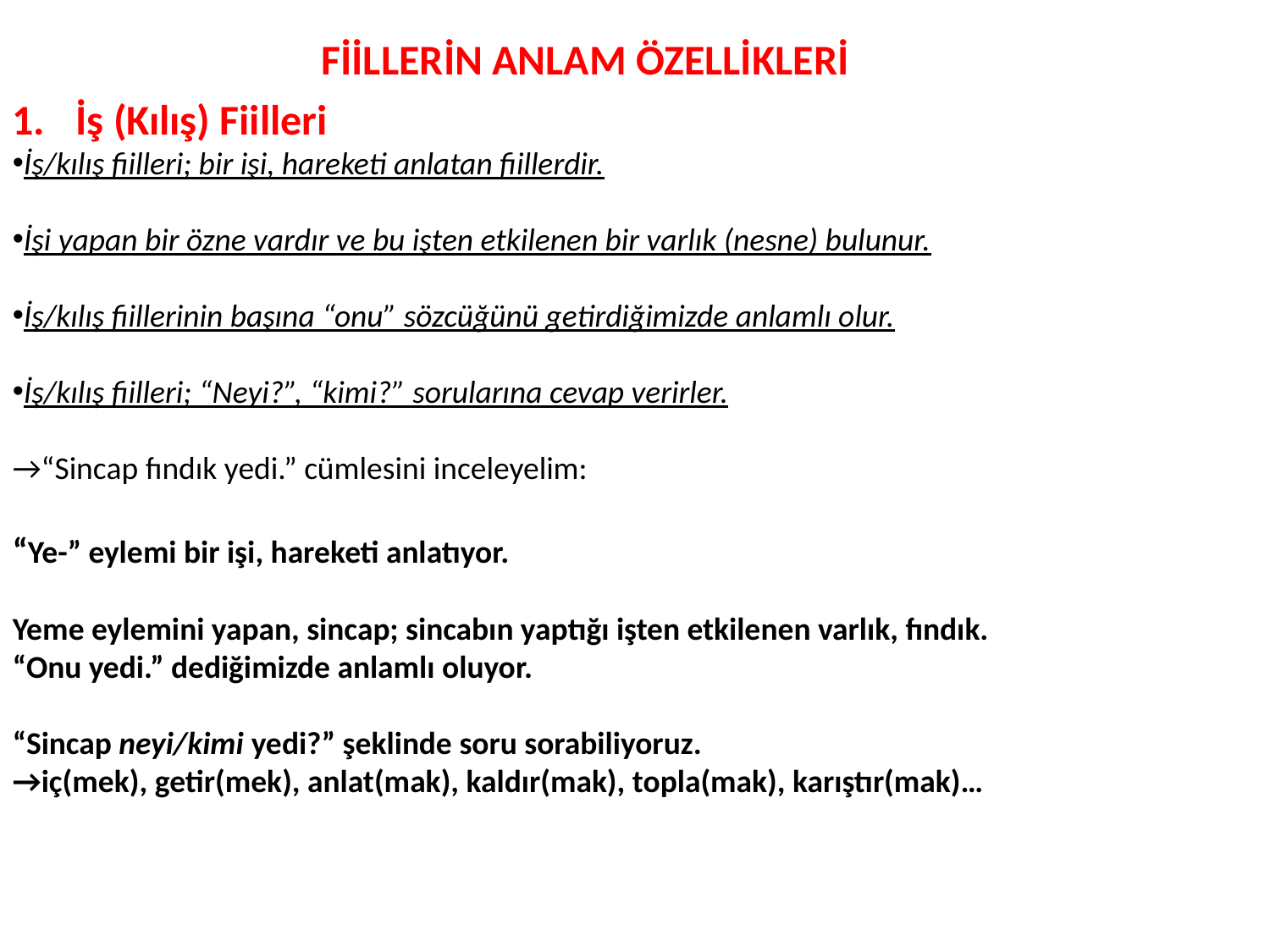

FİİLLERİN ANLAM ÖZELLİKLERİ
İş (Kılış) Fiilleri
İş/kılış fiilleri; bir işi, hareketi anlatan fiillerdir.

İşi yapan bir özne vardır ve bu işten etkilenen bir varlık (nesne) bulunur.

İş/kılış fiillerinin başına “onu” sözcüğünü getirdiğimizde anlamlı olur.

İş/kılış fiilleri; “Neyi?”, “kimi?” sorularına cevap verirler.

→“Sincap fındık yedi.” cümlesini inceleyelim:

“Ye-” eylemi bir işi, hareketi anlatıyor.

Yeme eylemini yapan, sincap; sincabın yaptığı işten etkilenen varlık, fındık.
“Onu yedi.” dediğimizde anlamlı oluyor.

“Sincap neyi/kimi yedi?” şeklinde soru sorabiliyoruz.
→iç(mek), getir(mek), anlat(mak), kaldır(mak), topla(mak), karıştır(mak)…